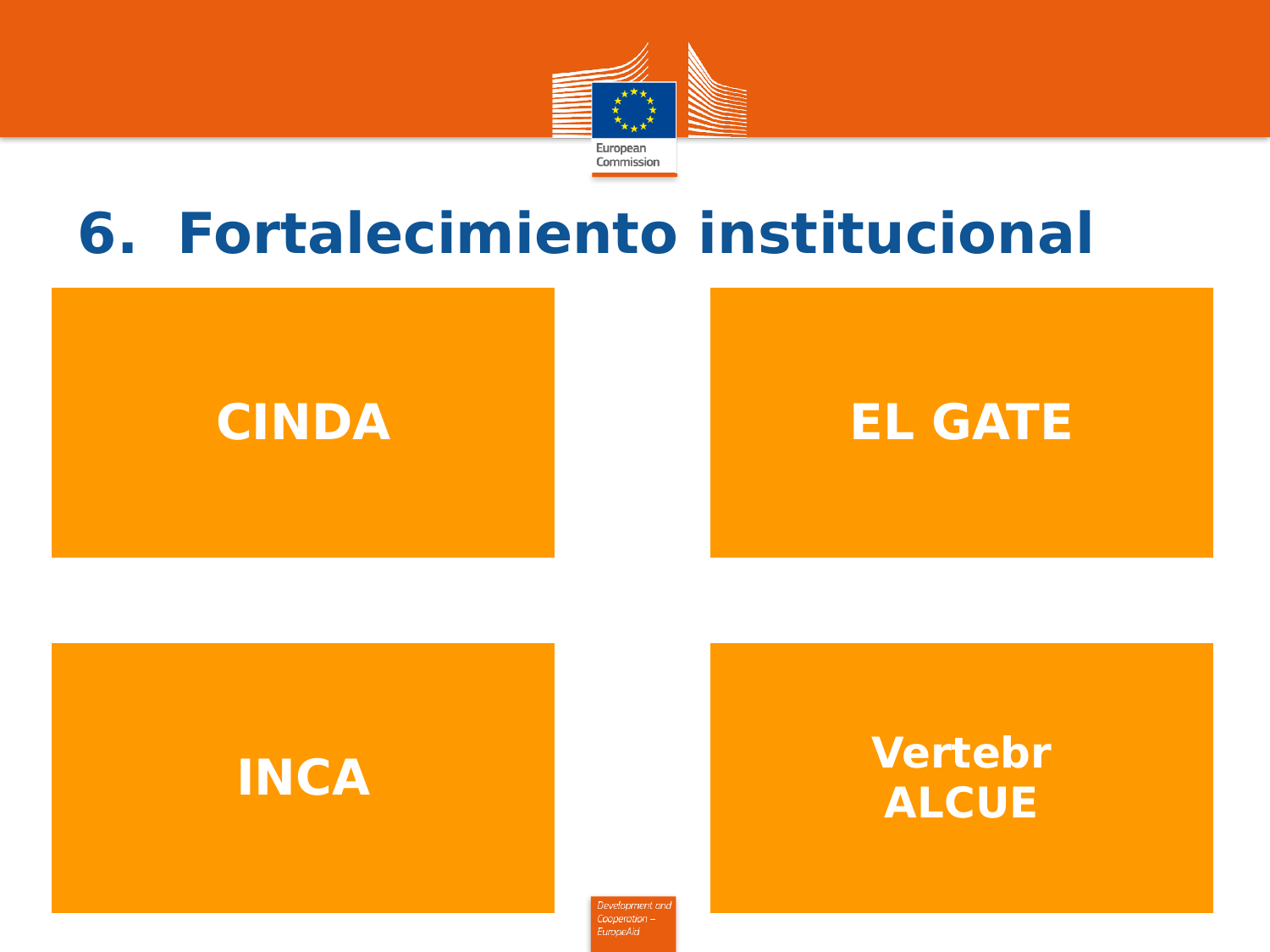

# 6.  Fortalecimiento institucional
CINDA
EL GATE
INCA
Vertebr
ALCUE